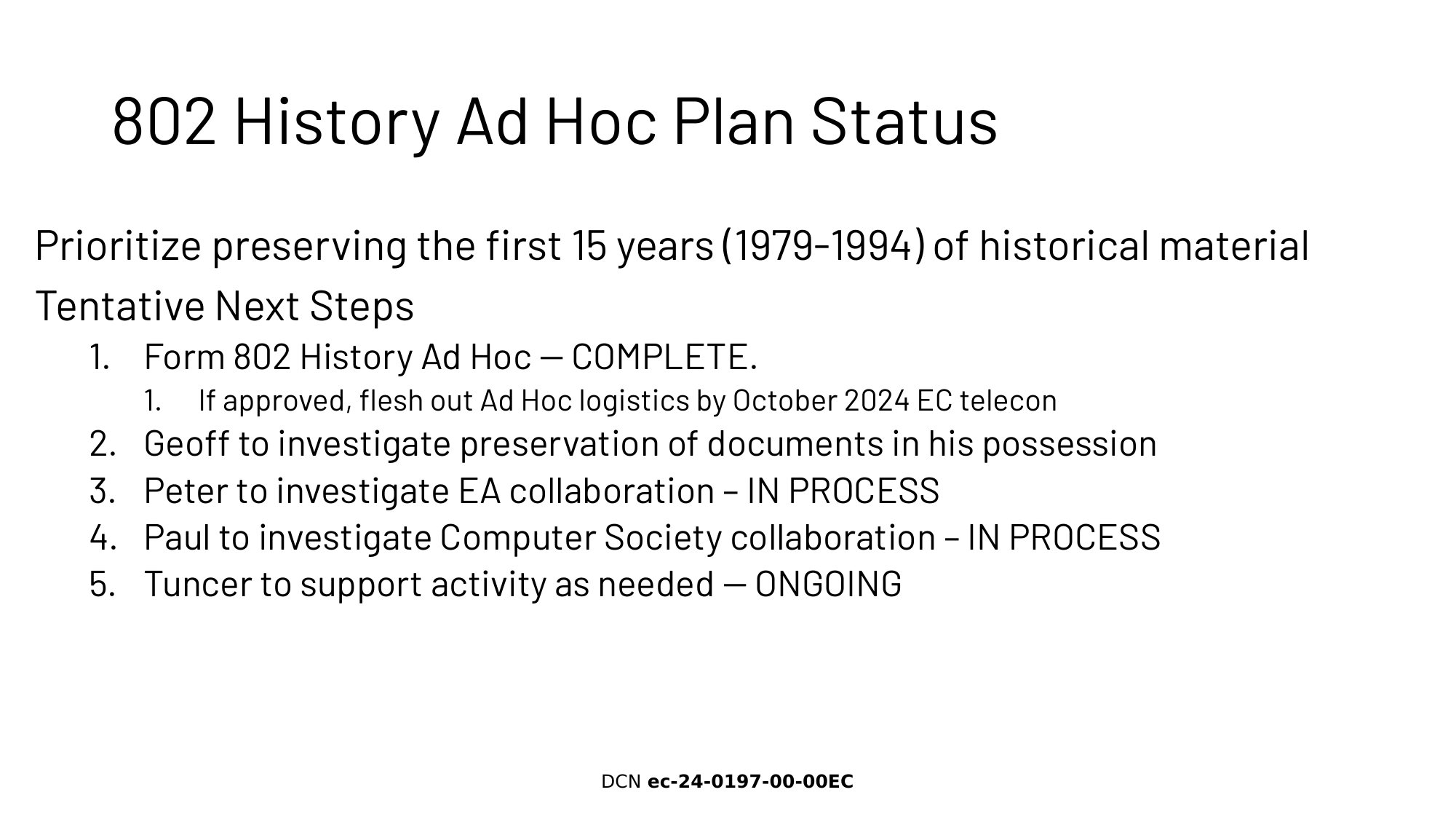

# 802 History Ad Hoc Plan Status
Prioritize preserving the first 15 years (1979-1994) of historical material
Tentative Next Steps
Form 802 History Ad Hoc -- COMPLETE.
If approved, flesh out Ad Hoc logistics by October 2024 EC telecon
Geoff to investigate preservation of documents in his possession
Peter to investigate EA collaboration – IN PROCESS
Paul to investigate Computer Society collaboration – IN PROCESS
Tuncer to support activity as needed -- ONGOING

DCN ec-24-0197-00-00EC